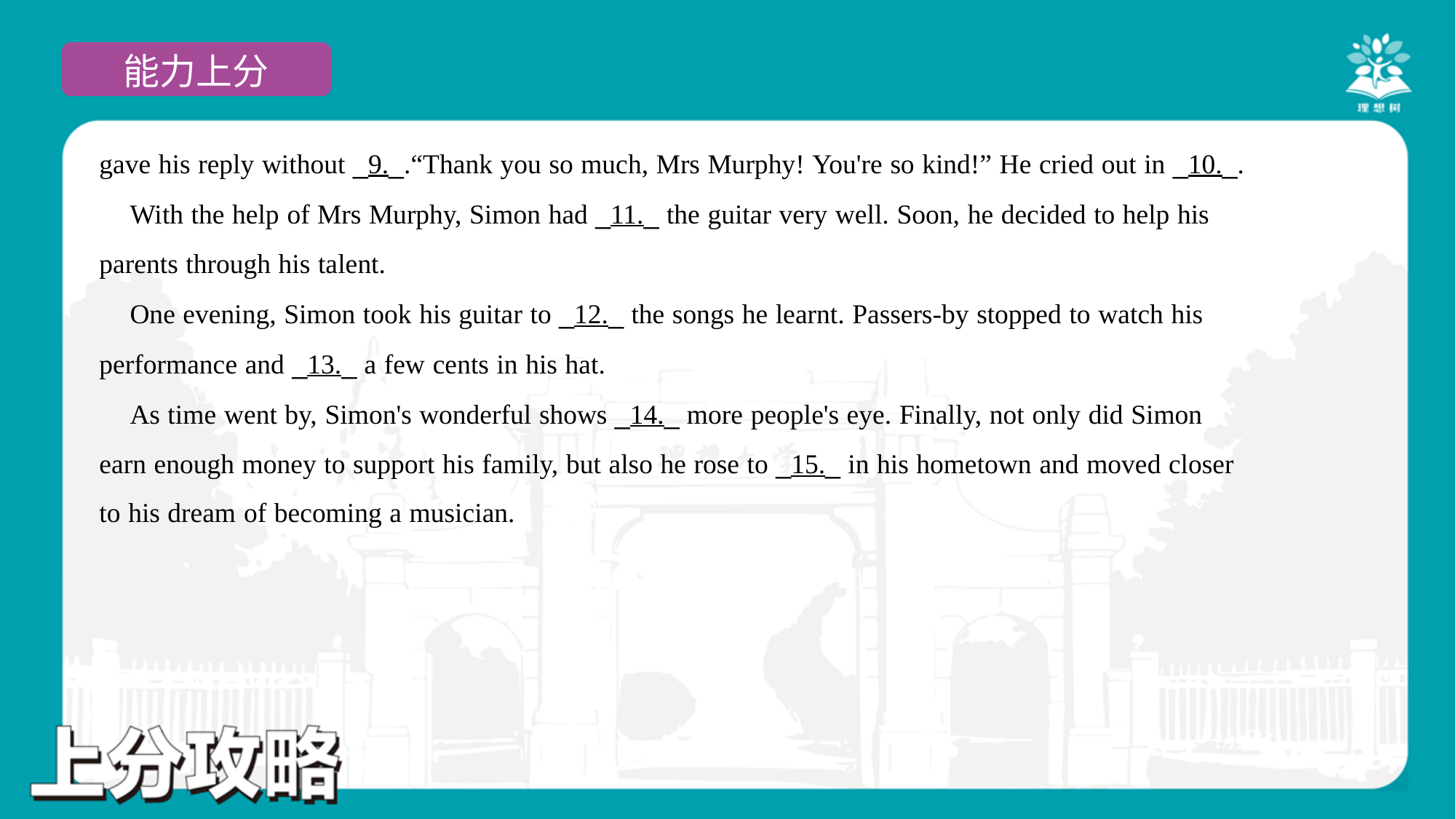

gave his reply without _9._.“Thank you so much, Mrs Murphy! You're so kind!” He cried out in _10._.
    With the help of Mrs Murphy, Simon had _11._ the guitar very well. Soon, he decided to help his
parents through his talent.
    One evening, Simon took his guitar to _12._ the songs he learnt. Passers-by stopped to watch his
performance and _13._ a few cents in his hat.
    As time went by, Simon's wonderful shows _14._ more people's eye. Finally, not only did Simon
earn enough money to support his family, but also he rose to _15._ in his hometown and moved closer
to his dream of becoming a musician.#7